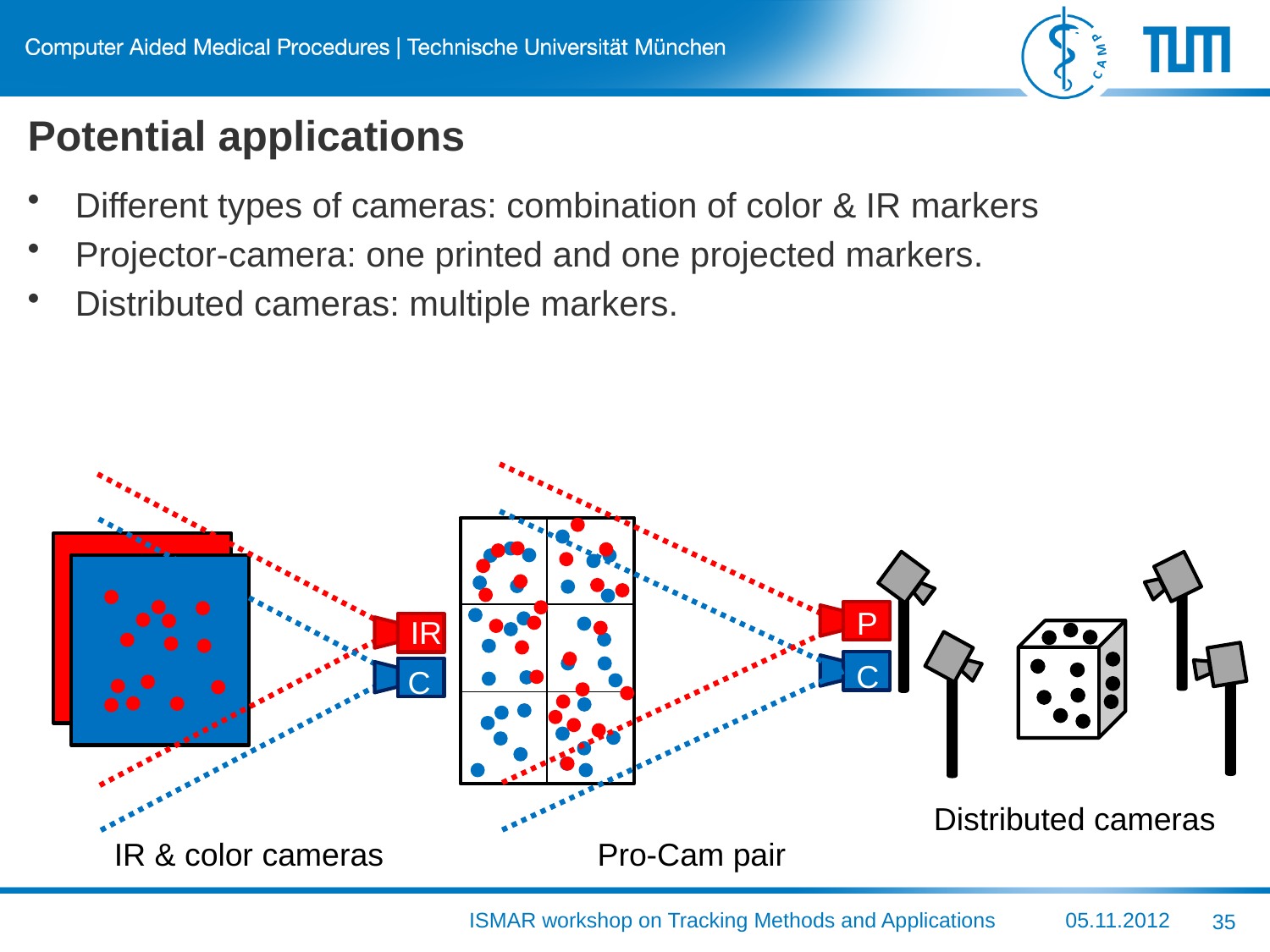

# Potential applications
Different types of cameras: combination of color & IR markers
Projector-camera: one printed and one projected markers.
Distributed cameras: multiple markers.

P

C

Pro-Cam pair

IR
C

IR & color cameras

Distributed cameras
ISMAR workshop on Tracking Methods and Applications
05.11.2012
35